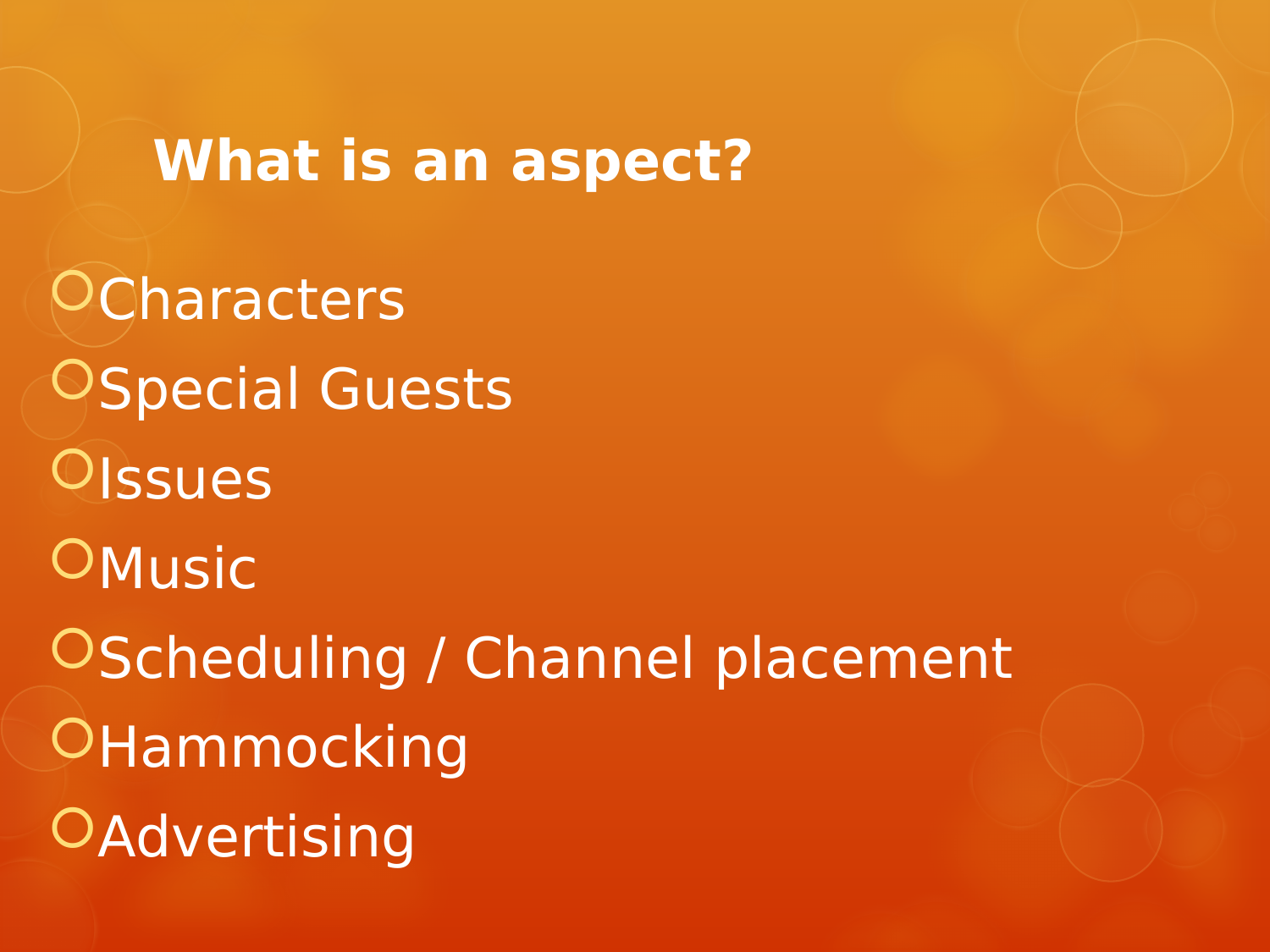

# What is an aspect?
Characters
Special Guests
Issues
Music
Scheduling / Channel placement
Hammocking
Advertising